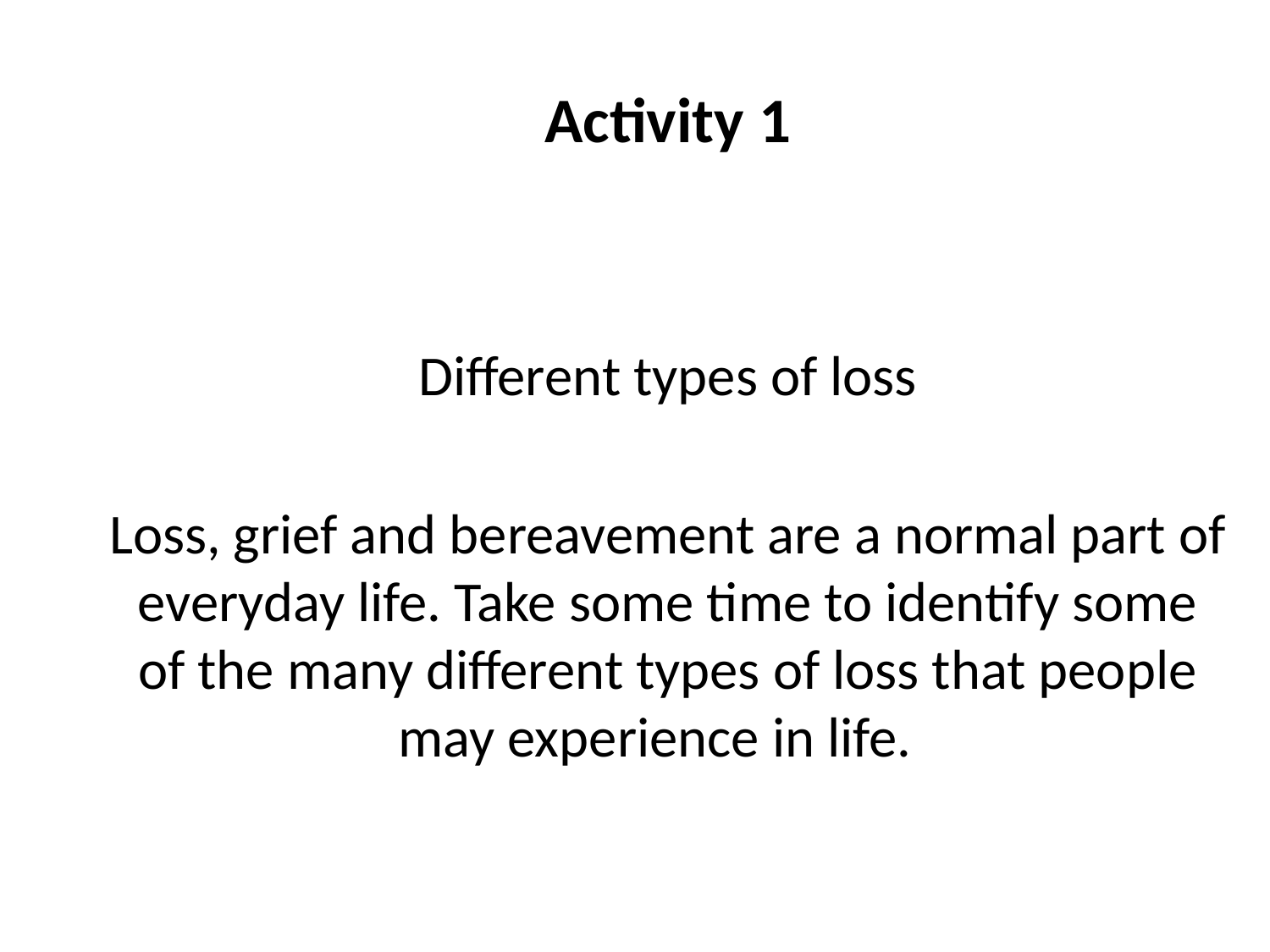

Activity 1

Different types of loss

Loss, grief and bereavement are a normal part of everyday life. Take some time to identify some of the many different types of loss that people may experience in life.